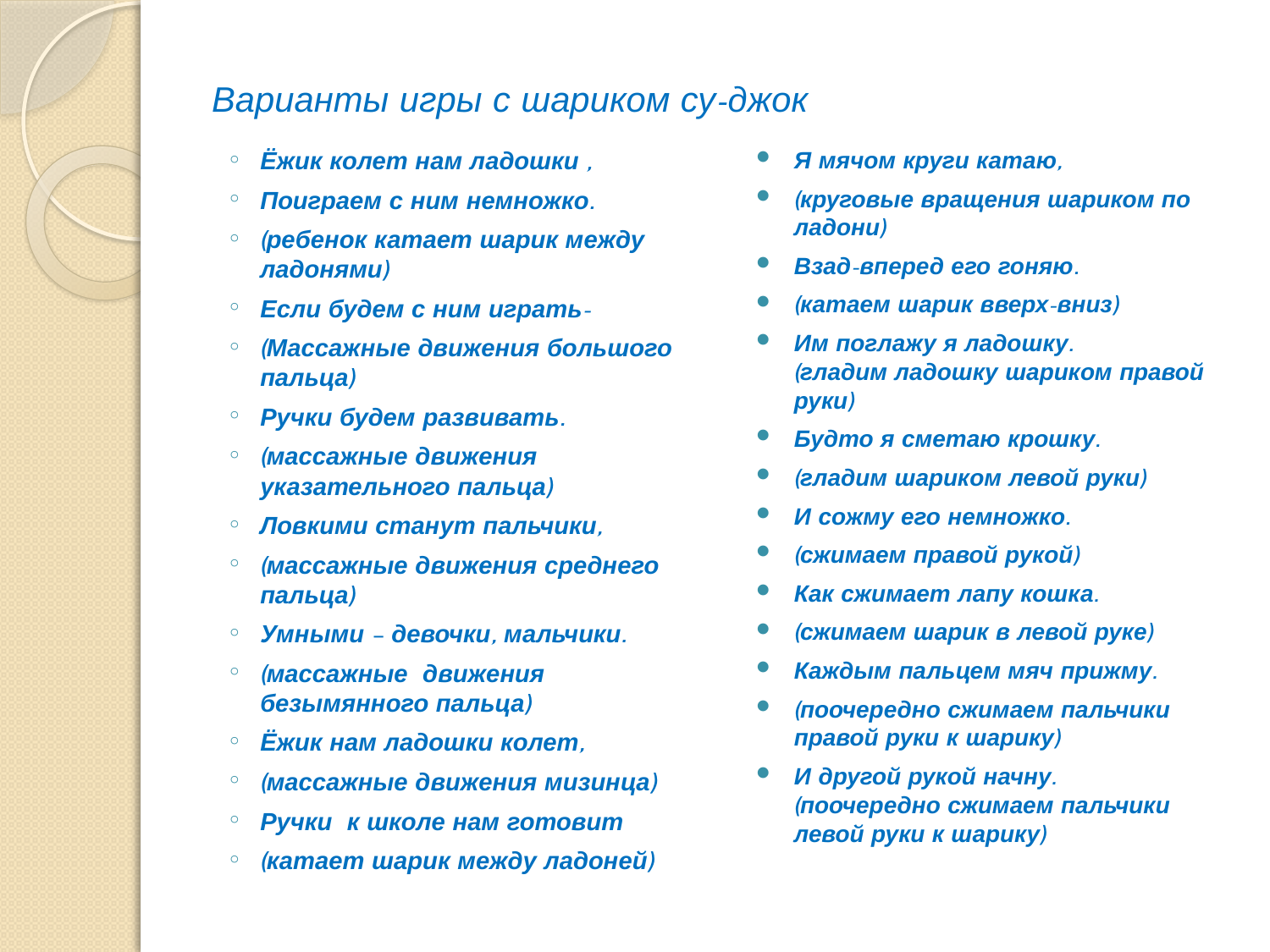

# Варианты игры с шариком су-джок
Ёжик колет нам ладошки ,
Поиграем с ним немножко.
(ребенок катает шарик между ладонями)
Если будем с ним играть-
(Массажные движения большого пальца)
Ручки будем развивать.
(массажные движения указательного пальца)
Ловкими станут пальчики,
(массажные движения среднего пальца)
Умными – девочки, мальчики.
(массажные  движения безымянного пальца)
Ёжик нам ладошки колет,
(массажные движения мизинца)
Ручки  к школе нам готовит
(катает шарик между ладоней)

Я мячом круги катаю,
(круговые вращения шариком по ладони)
Взад-вперед его гоняю.
(катаем шарик вверх-вниз)
Им поглажу я ладошку.
(гладим ладошку шариком правой руки)
Будто я сметаю крошку.
(гладим шариком левой руки)
И сожму его немножко.
(сжимаем правой рукой)
Как сжимает лапу кошка.
(сжимаем шарик в левой руке)
Каждым пальцем мяч прижму.
(поочередно сжимаем пальчики правой руки к шарику)
И другой рукой начну.
(поочередно сжимаем пальчики левой руки к шарику)